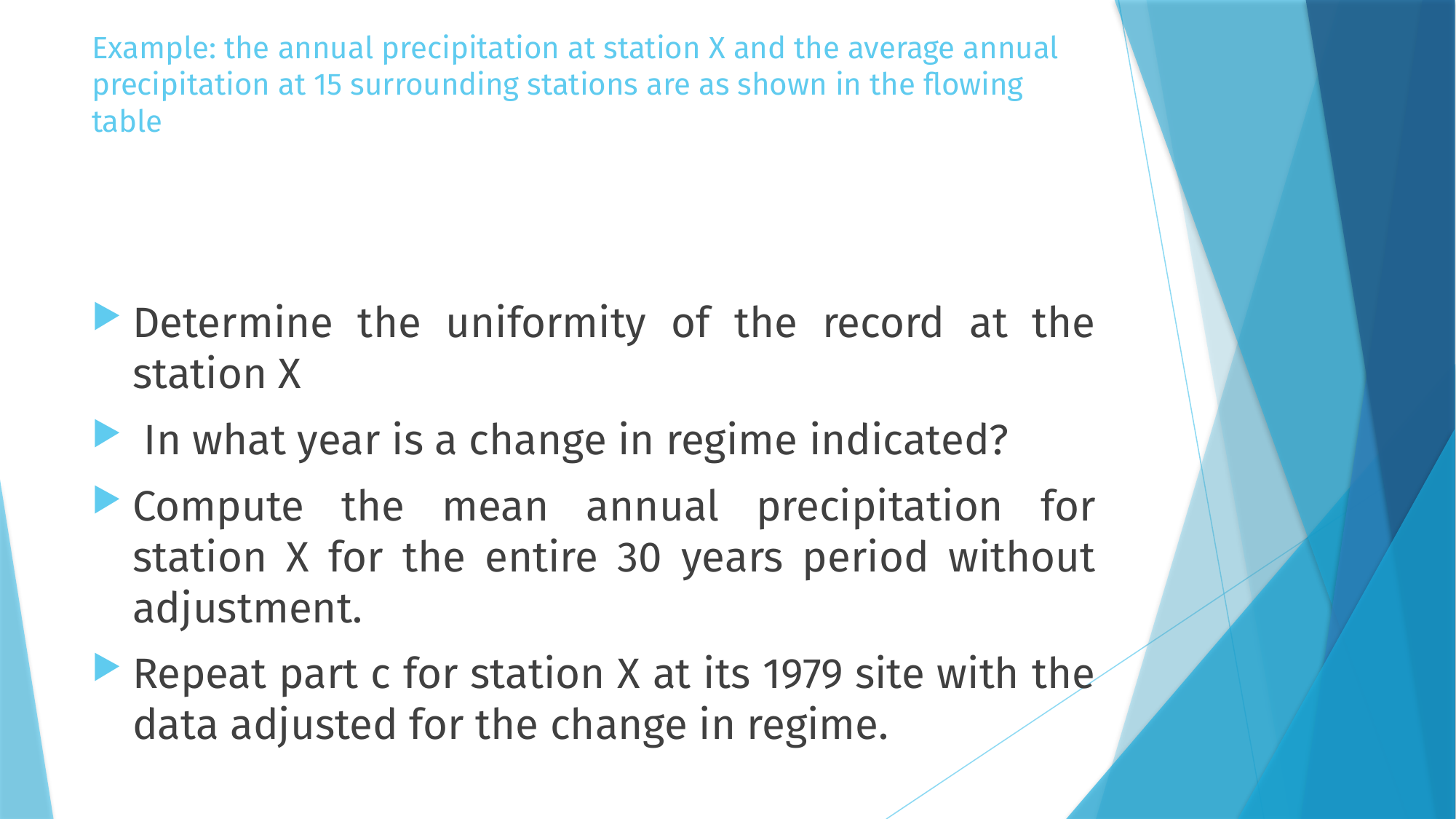

# Example: the annual precipitation at station X and the average annual precipitation at 15 surrounding stations are as shown in the flowing table
Determine the uniformity of the record at the station X
 In what year is a change in regime indicated?
Compute the mean annual precipitation for station X for the entire 30 years period without adjustment.
Repeat part c for station X at its 1979 site with the data adjusted for the change in regime.